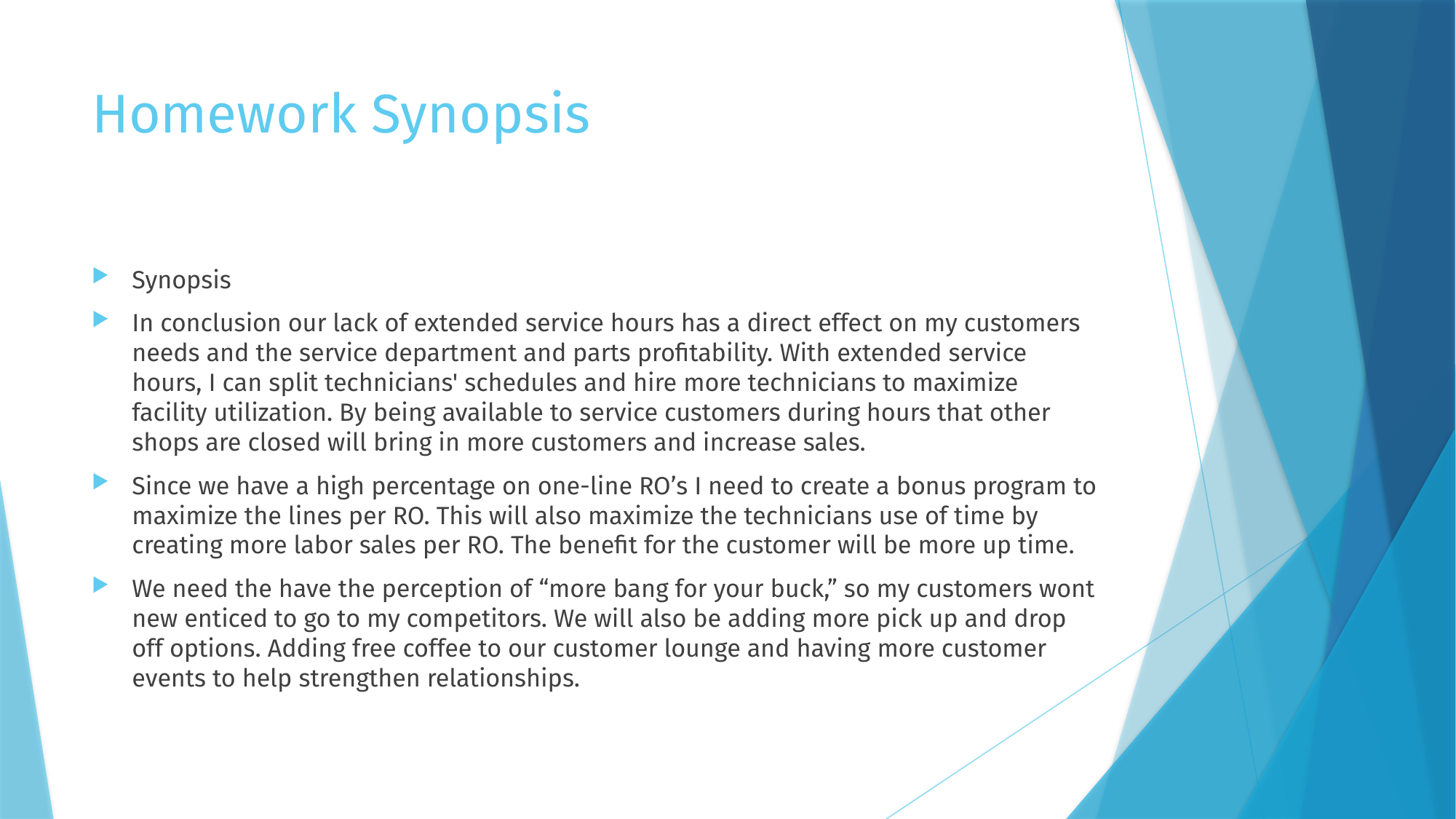

# Homework Synopsis
Synopsis
In conclusion our lack of extended service hours has a direct effect on my customers needs and the service department and parts profitability. With extended service hours, I can split technicians' schedules and hire more technicians to maximize facility utilization. By being available to service customers during hours that other shops are closed will bring in more customers and increase sales.
Since we have a high percentage on one-line RO’s I need to create a bonus program to maximize the lines per RO. This will also maximize the technicians use of time by creating more labor sales per RO. The benefit for the customer will be more up time.
We need the have the perception of “more bang for your buck,” so my customers wont new enticed to go to my competitors. We will also be adding more pick up and drop off options. Adding free coffee to our customer lounge and having more customer events to help strengthen relationships.